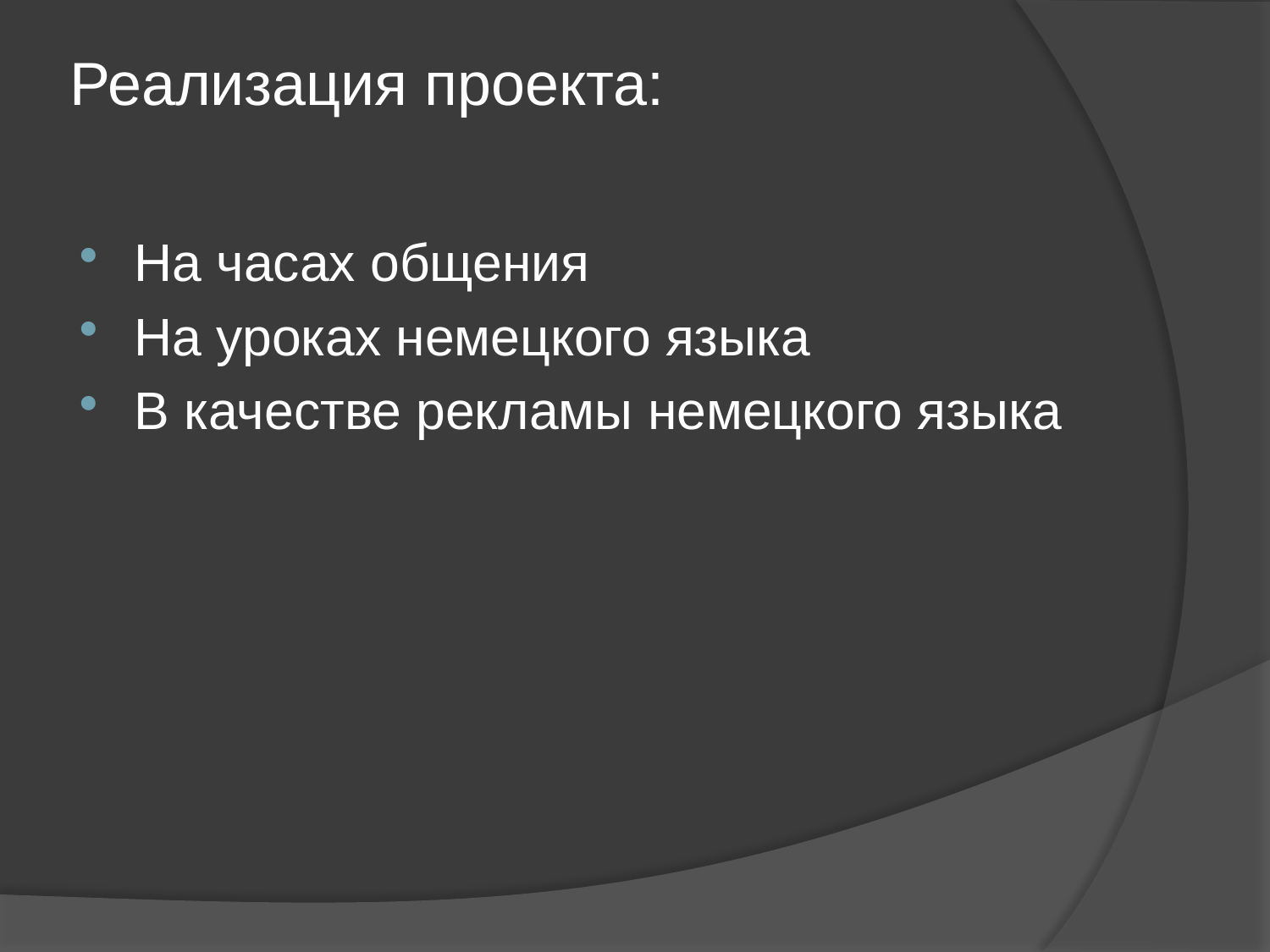

# Реализация проекта:
На часах общения
На уроках немецкого языка
В качестве рекламы немецкого языка